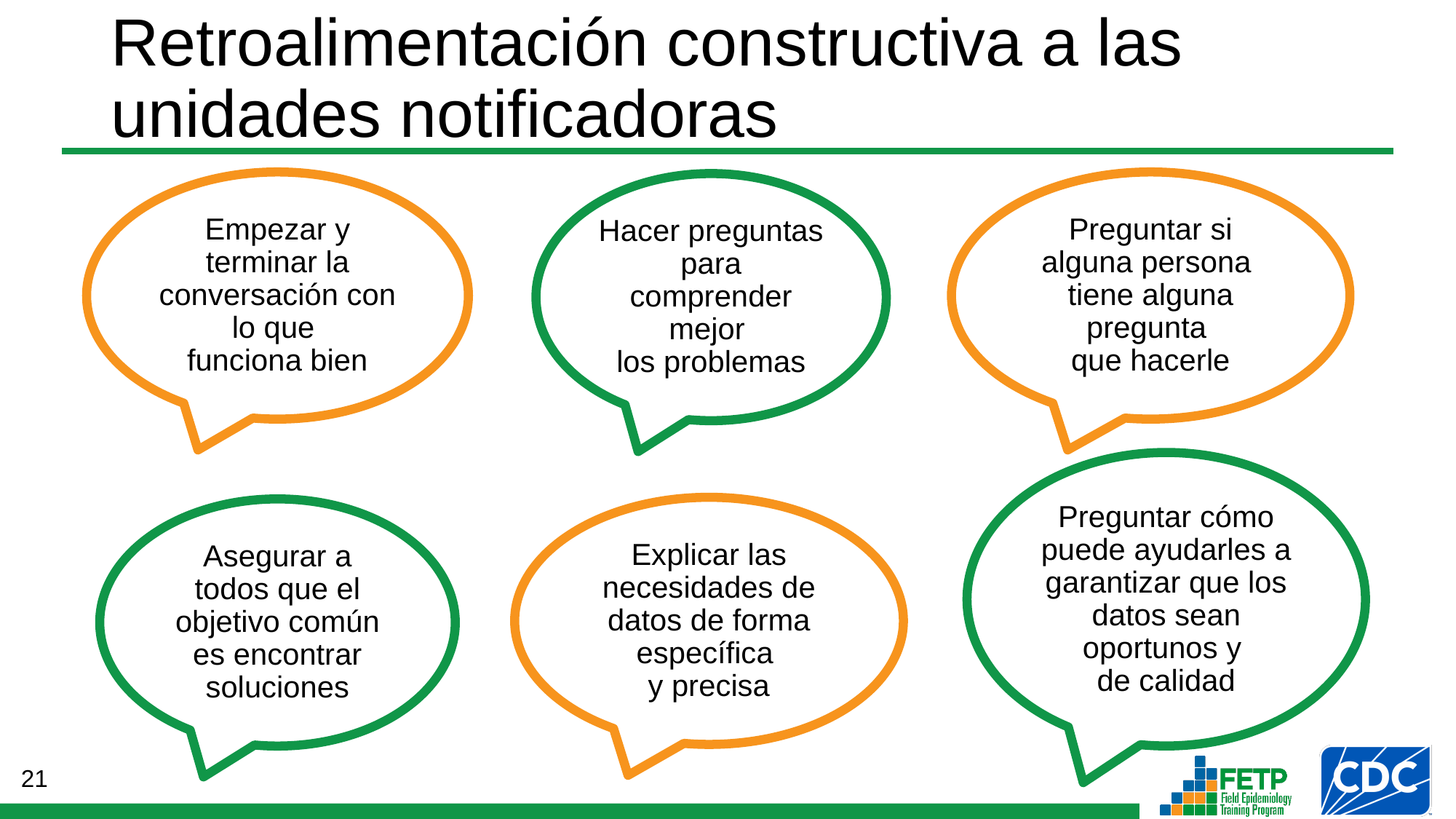

# Retroalimentación constructiva a las unidades notificadoras
Empezar y terminar la conversación con lo que
funciona bien
Preguntar si alguna persona  tiene alguna pregunta
que hacerle
Hacer preguntas para comprender mejor
los problemas
Preguntar cómo puede ayudarles a garantizar que los datos sean oportunos y
de calidad
Explicar las necesidades de datos de forma específica
y precisa
Asegurar a todos que el objetivo común es encontrar soluciones